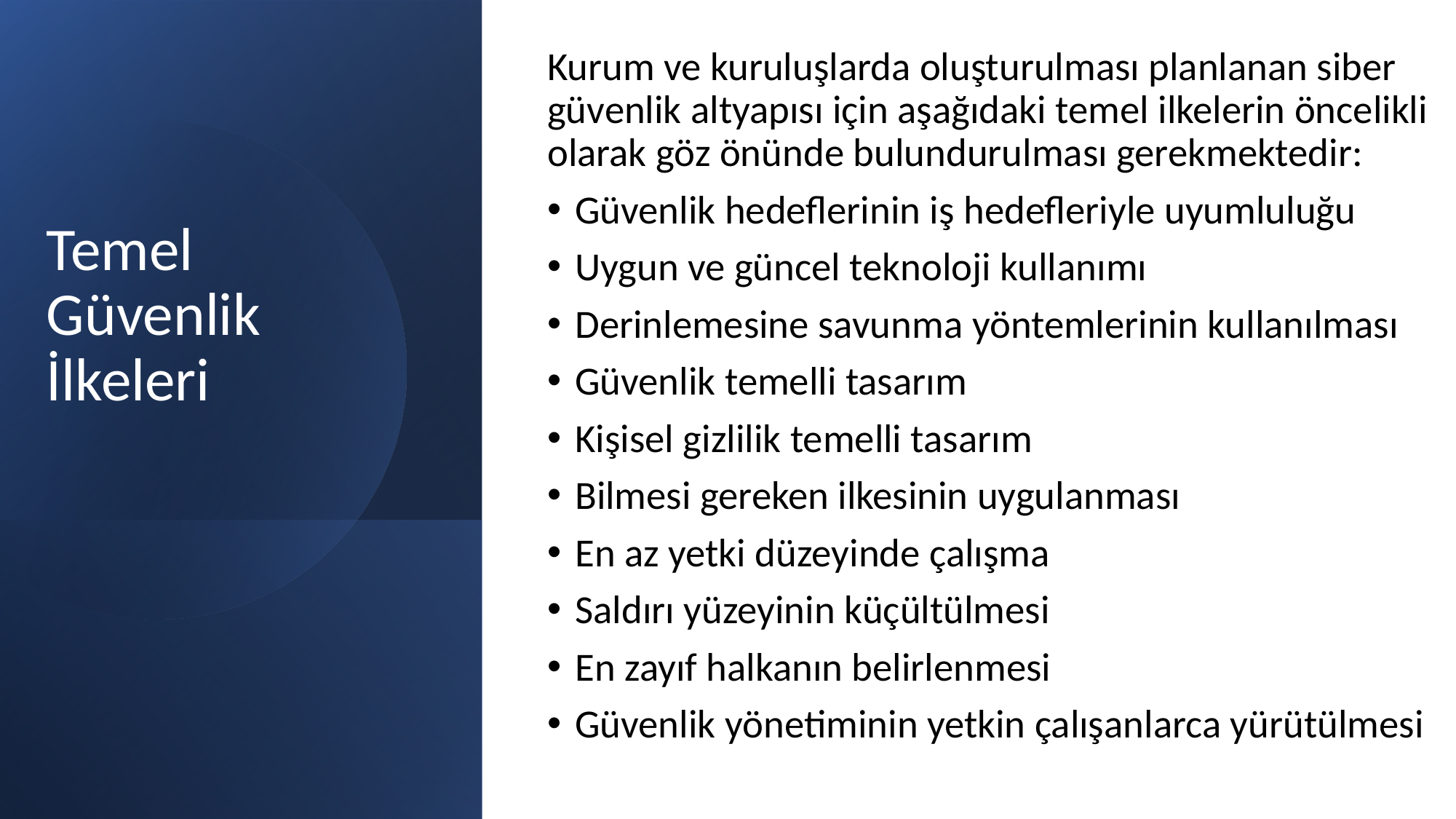

Kurum ve kuruluşlarda oluşturulması planlanan siber güvenlik altyapısı için aşağıdaki temel ilkelerin öncelikli olarak göz önünde bulundurulması gerekmektedir:
Güvenlik hedeflerinin iş hedefleriyle uyumluluğu
Uygun ve güncel teknoloji kullanımı
Derinlemesine savunma yöntemlerinin kullanılması
Güvenlik temelli tasarım
Kişisel gizlilik temelli tasarım
Bilmesi gereken ilkesinin uygulanması
En az yetki düzeyinde çalışma
Saldırı yüzeyinin küçültülmesi
En zayıf halkanın belirlenmesi
Güvenlik yönetiminin yetkin çalışanlarca yürütülmesi

# Temel Güvenlik İlkeleri